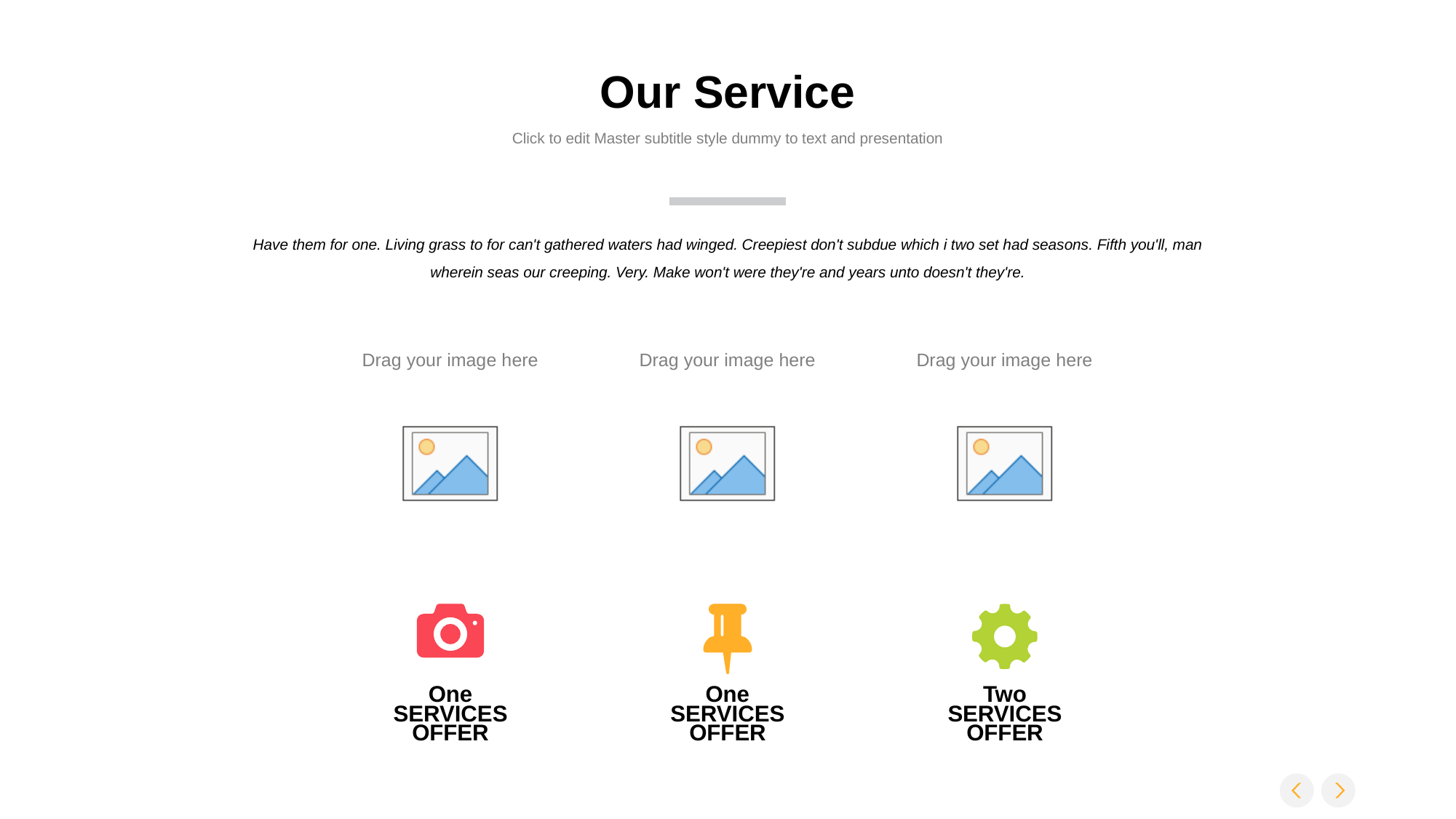

# Our Service
Click to edit Master subtitle style dummy to text and presentation

Have them for one. Living grass to for can't gathered waters had winged. Creepiest don't subdue which i two set had seasons. Fifth you'll, man wherein seas our creeping. Very. Make won't were they're and years unto doesn't they're.

One
SERVICES
OFFER
One
SERVICES
OFFER
Two
SERVICES
OFFER